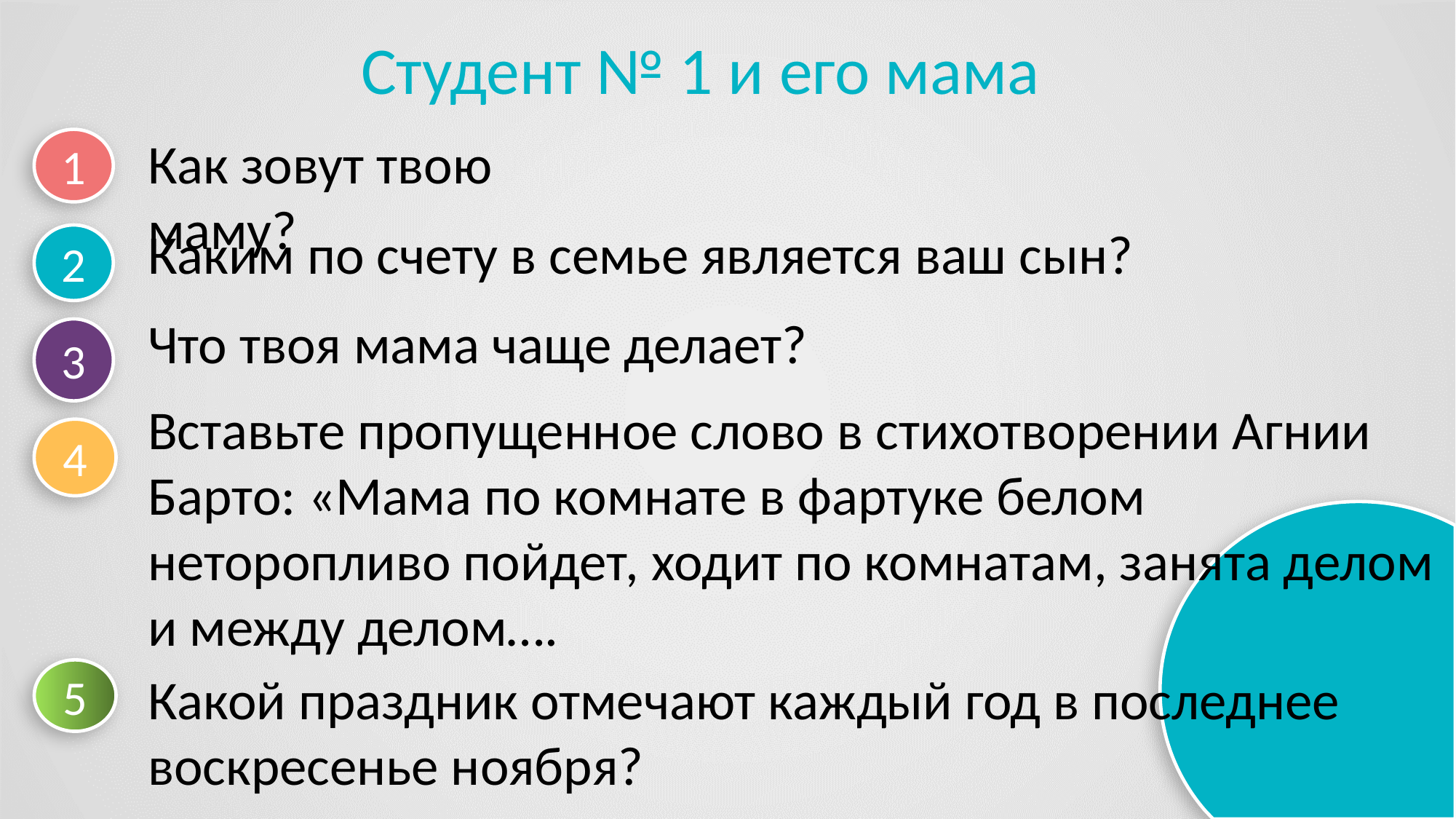

Студент № 1 и его мама
Как зовут твою маму?
1
Каким по счету в семье является ваш сын?
2
Что твоя мама чаще делает?
3
Вставьте пропущенное слово в стихотворении Агнии Барто: «Мама по комнате в фартуке белом неторопливо пойдет, ходит по комнатам, занята делом и между делом….
4

5
Какой праздник отмечают каждый год в последнее воскресенье ноября?